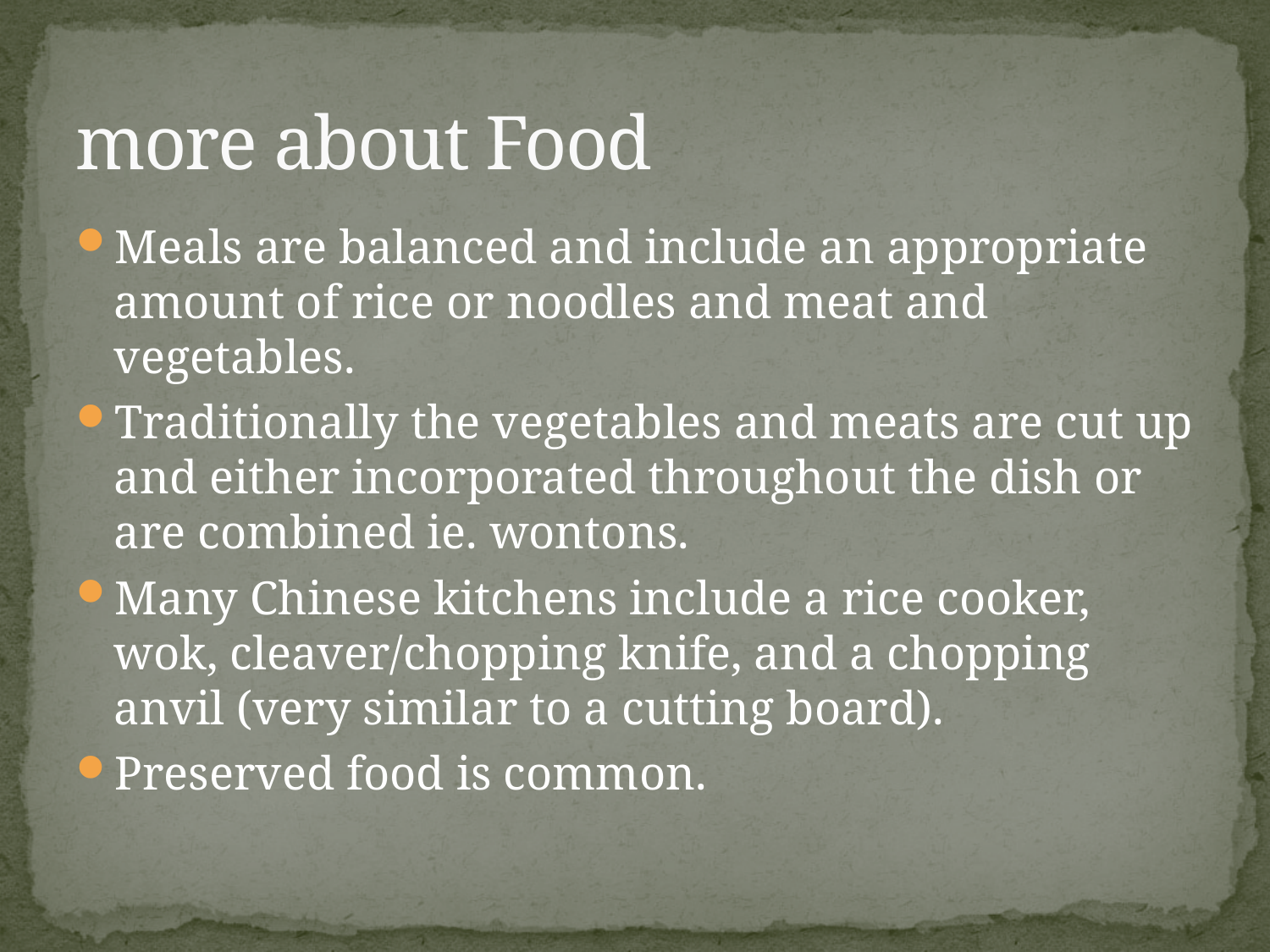

# more about Food
Meals are balanced and include an appropriate amount of rice or noodles and meat and vegetables.
Traditionally the vegetables and meats are cut up and either incorporated throughout the dish or are combined ie. wontons.
Many Chinese kitchens include a rice cooker, wok, cleaver/chopping knife, and a chopping anvil (very similar to a cutting board).
Preserved food is common.